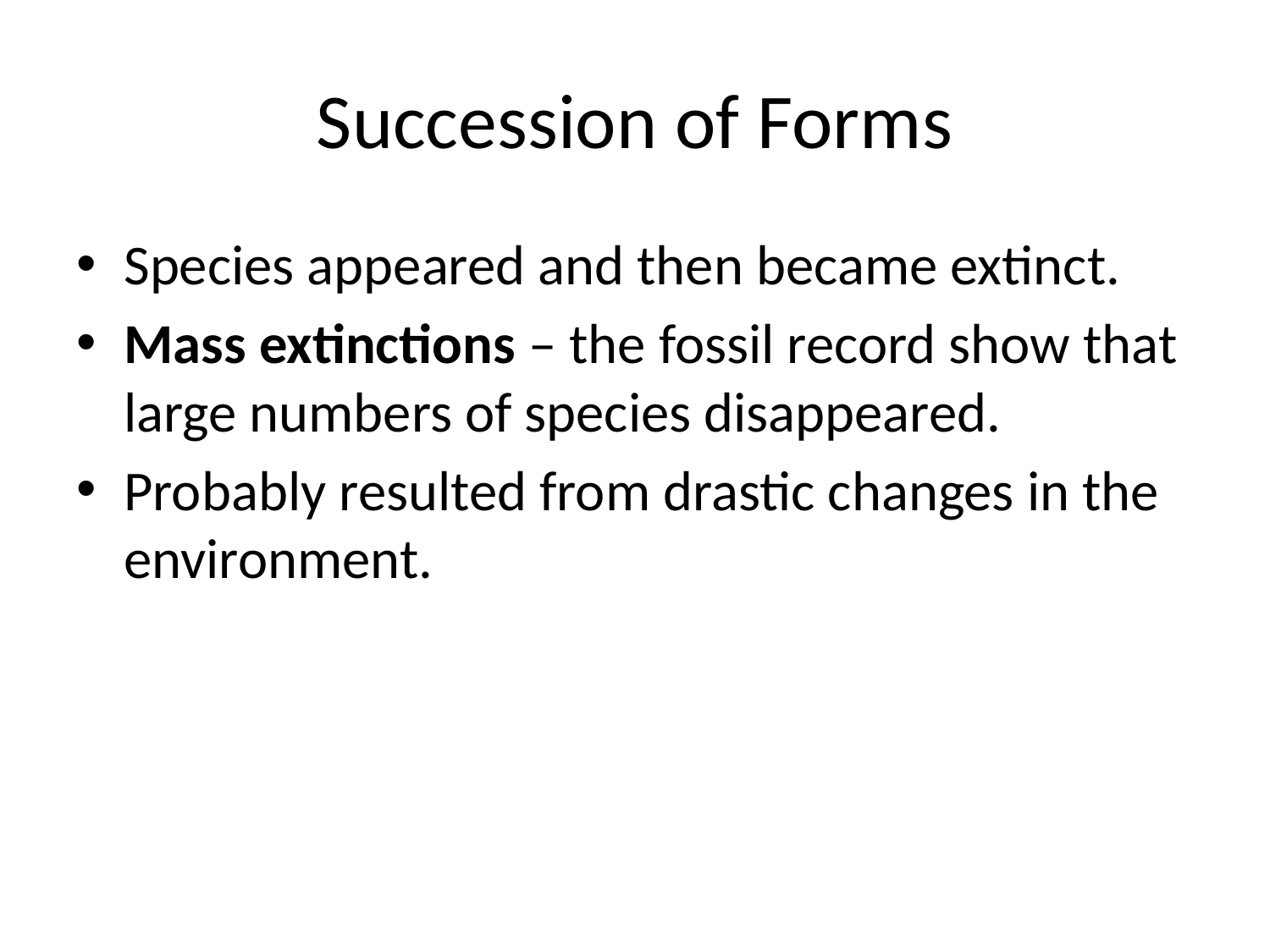

# Succession of Forms
Species appeared and then became extinct.
Mass extinctions – the fossil record show that large numbers of species disappeared.
Probably resulted from drastic changes in the environment.